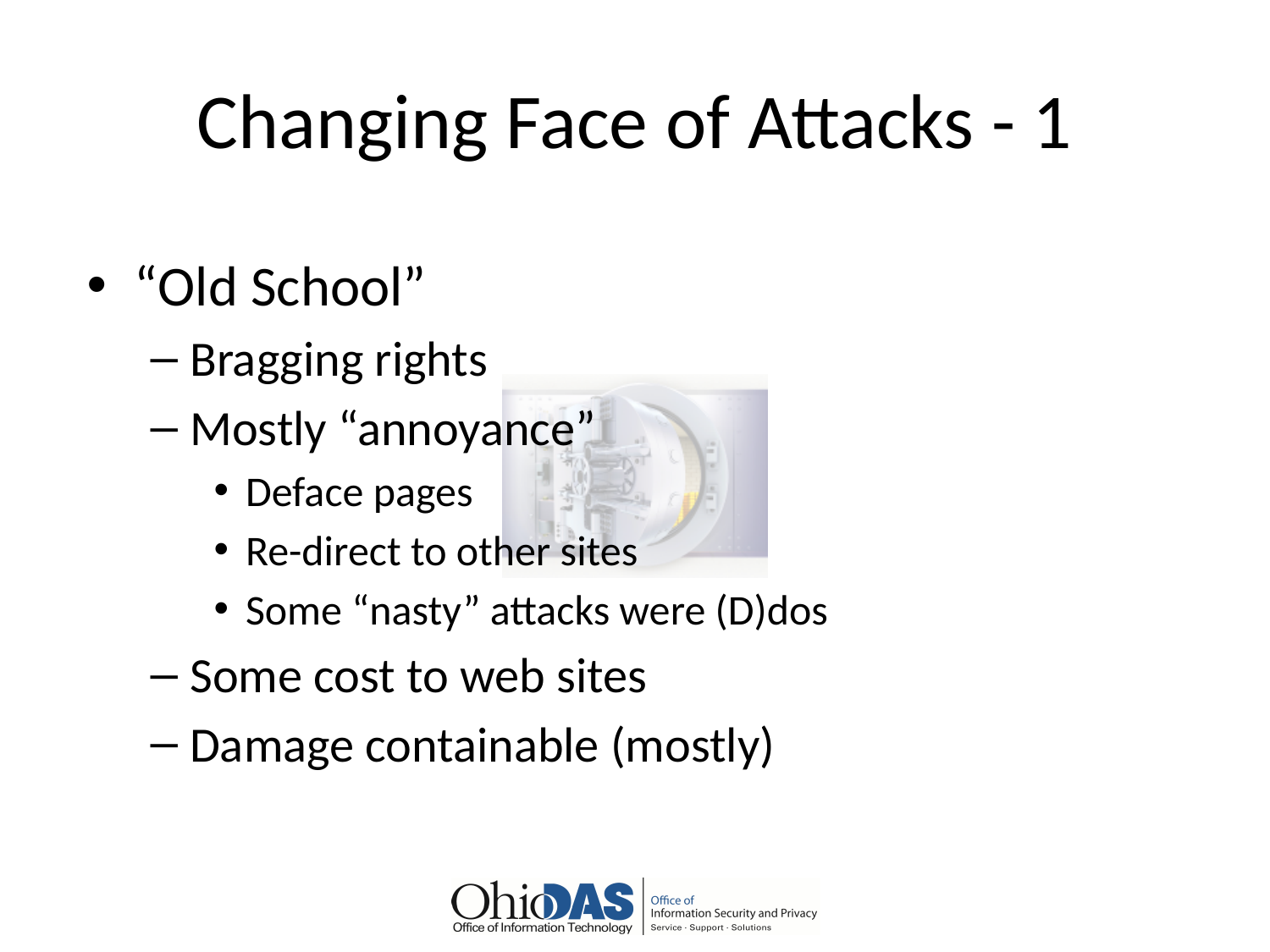

# Changing Face of Attacks - 1
“Old School”
Bragging rights
Mostly “annoyance”
Deface pages
Re-direct to other sites
Some “nasty” attacks were (D)dos
Some cost to web sites
Damage containable (mostly)